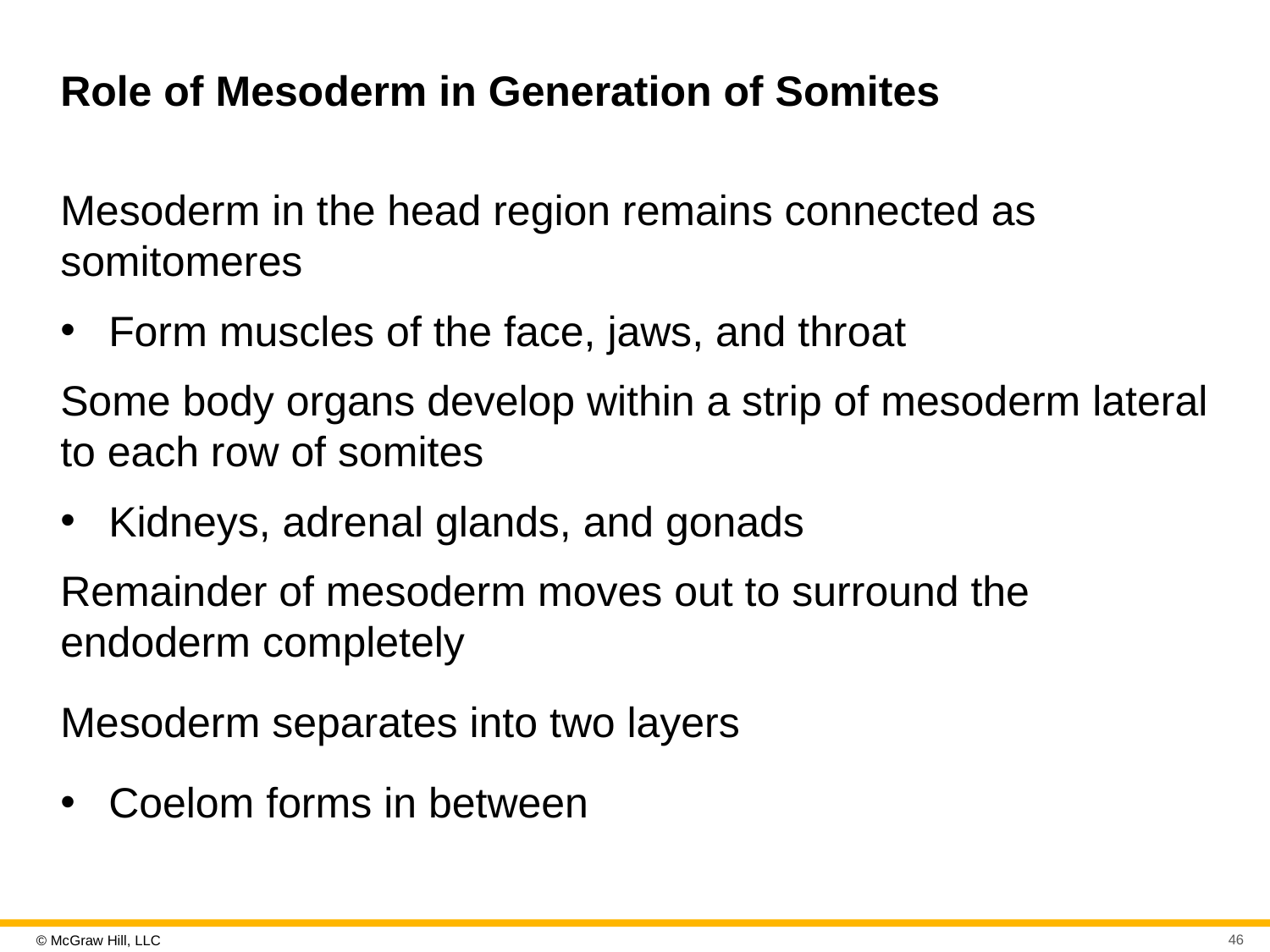

# Role of Mesoderm in Generation of Somites
Mesoderm in the head region remains connected as somitomeres
Form muscles of the face, jaws, and throat
Some body organs develop within a strip of mesoderm lateral to each row of somites
Kidneys, adrenal glands, and gonads
Remainder of mesoderm moves out to surround the endoderm completely
Mesoderm separates into two layers
Coelom forms in between
46